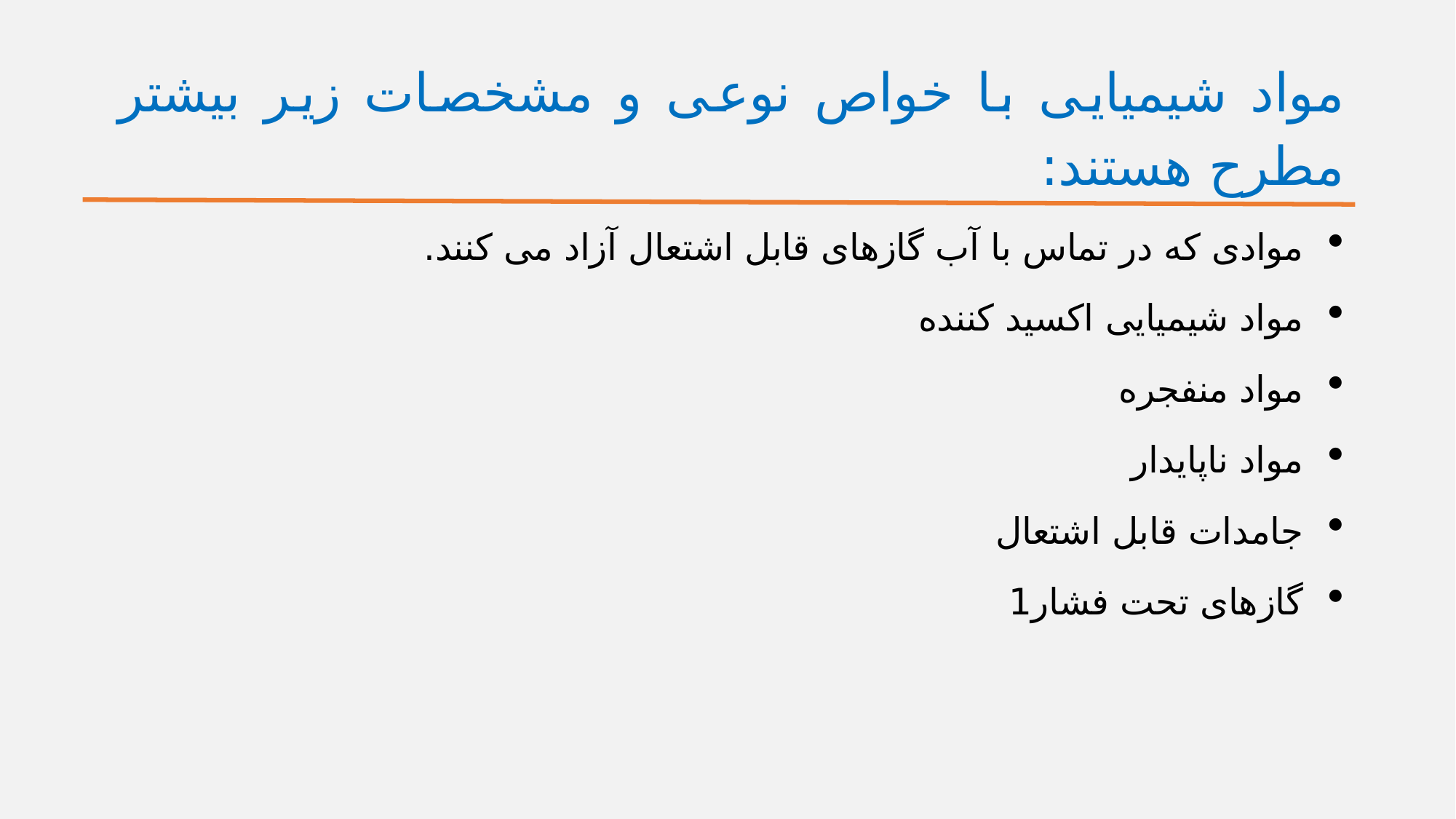

# مواد شیمیایی با خواص نوعی و مشخصات زیر بیشتر مطرح هستند:
موادی که در تماس با آب گازهای قابل اشتعال آزاد می کنند.
مواد شیمیایی اکسید کننده
مواد منفجره
مواد ناپایدار
جامدات قابل اشتعال
گازهای تحت فشار1